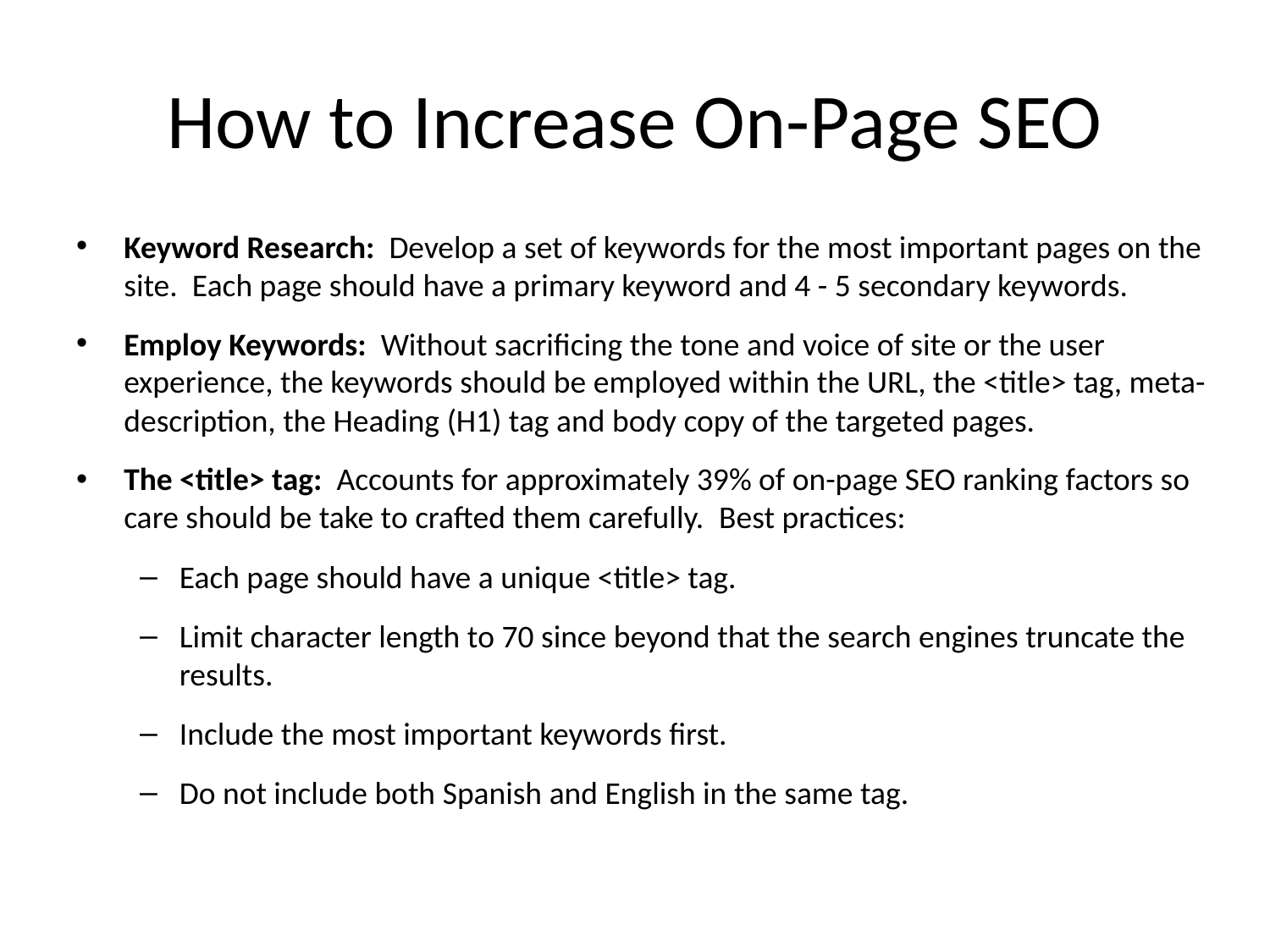

# How to Increase On-Page SEO

Keyword Research:  Develop a set of keywords for the most important pages on the site.  Each page should have a primary keyword and 4 - 5 secondary keywords.
Employ Keywords:  Without sacrificing the tone and voice of site or the user experience, the keywords should be employed within the URL, the <title> tag, meta-description, the Heading (H1) tag and body copy of the targeted pages.
The <title> tag:  Accounts for approximately 39% of on-page SEO ranking factors so care should be take to crafted them carefully.  Best practices:
Each page should have a unique <title> tag.
Limit character length to 70 since beyond that the search engines truncate the results.
Include the most important keywords first.
Do not include both Spanish and English in the same tag.